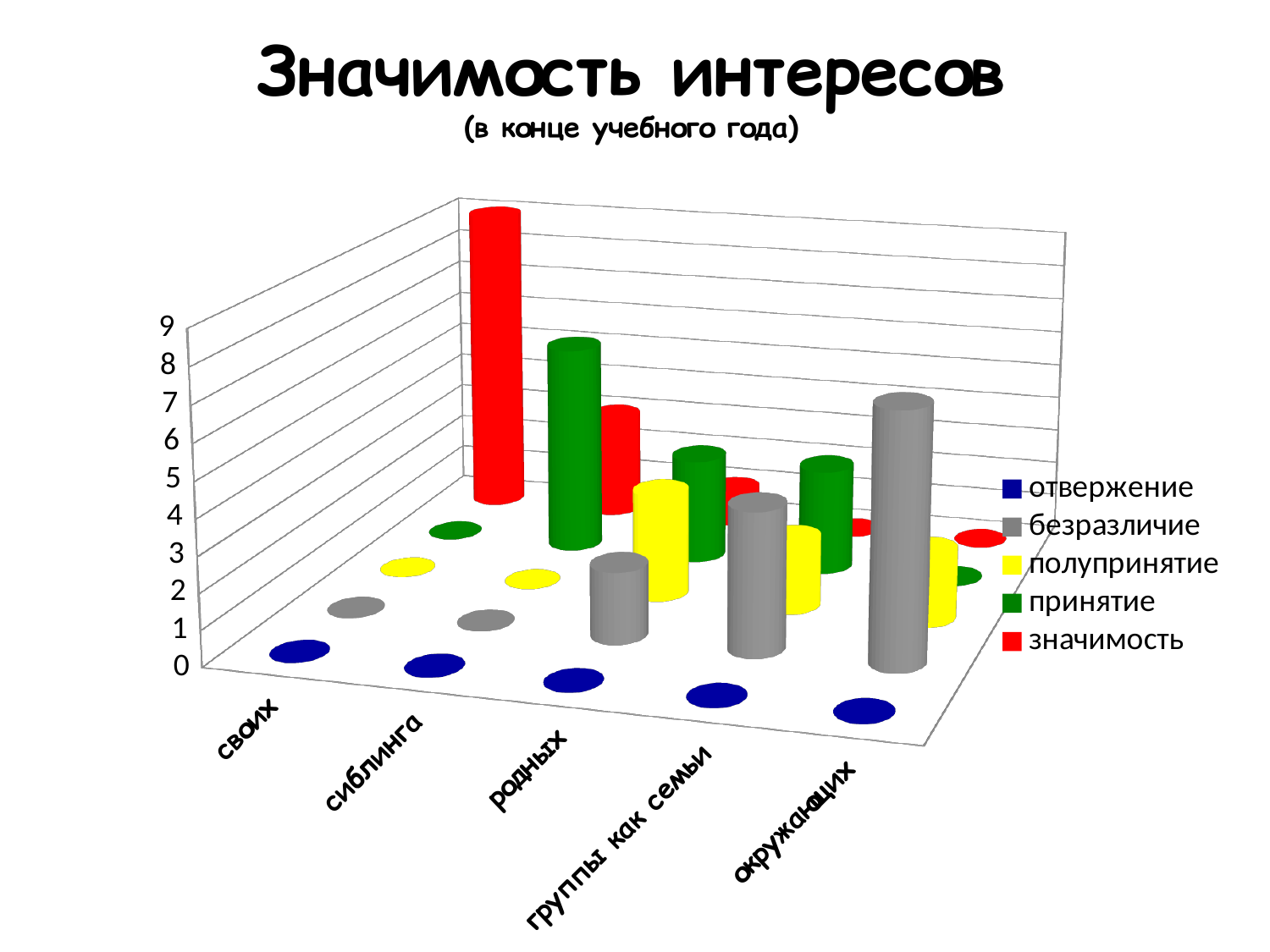

# Значимость интересов (в конце учебного года)

[unsupported chart]